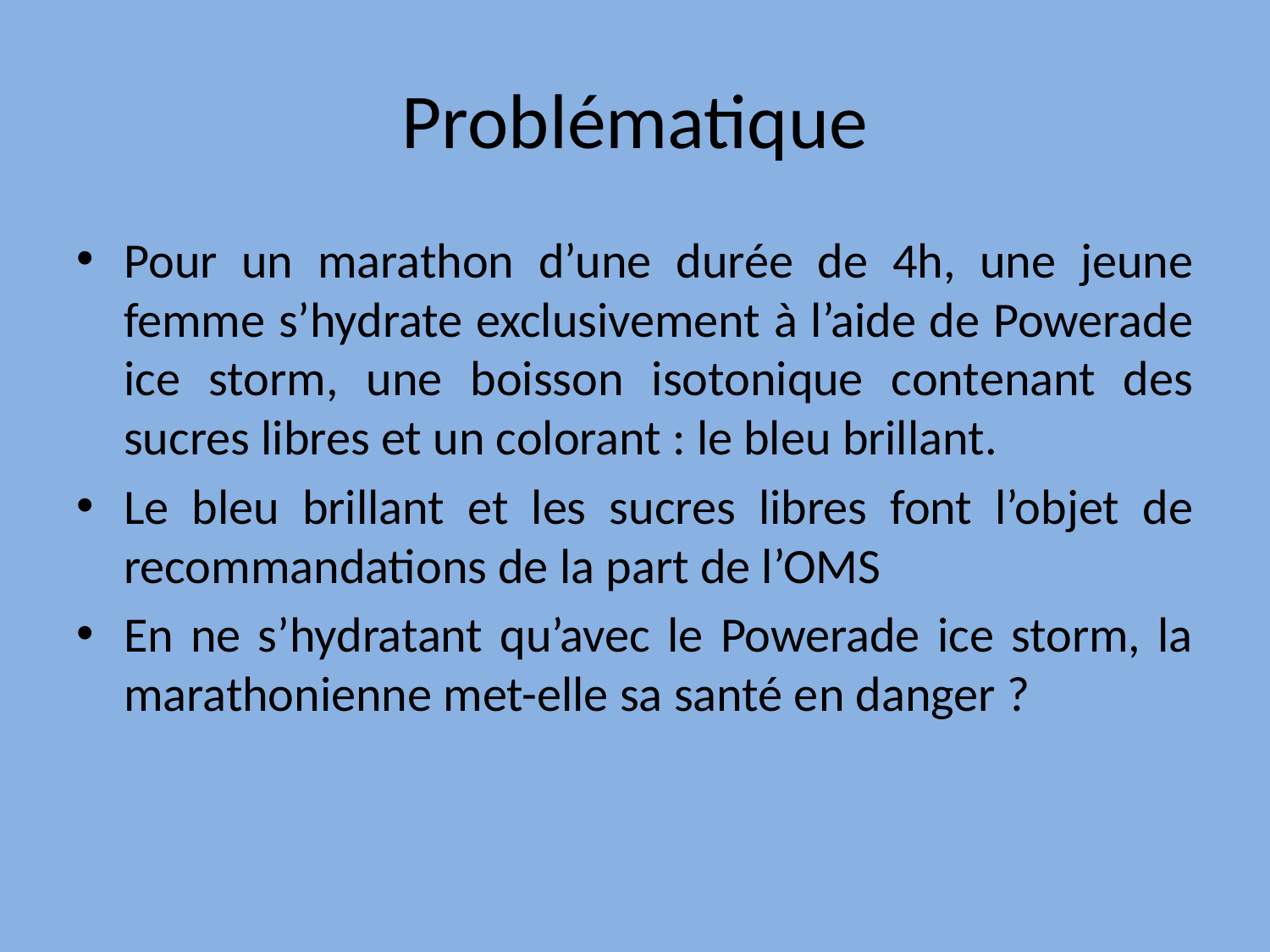

# Problématique
Pour un marathon d’une durée de 4h, une jeune femme s’hydrate exclusivement à l’aide de Powerade ice storm, une boisson isotonique contenant des sucres libres et un colorant : le bleu brillant.
Le bleu brillant et les sucres libres font l’objet de recommandations de la part de l’OMS
En ne s’hydratant qu’avec le Powerade ice storm, la marathonienne met-elle sa santé en danger ?